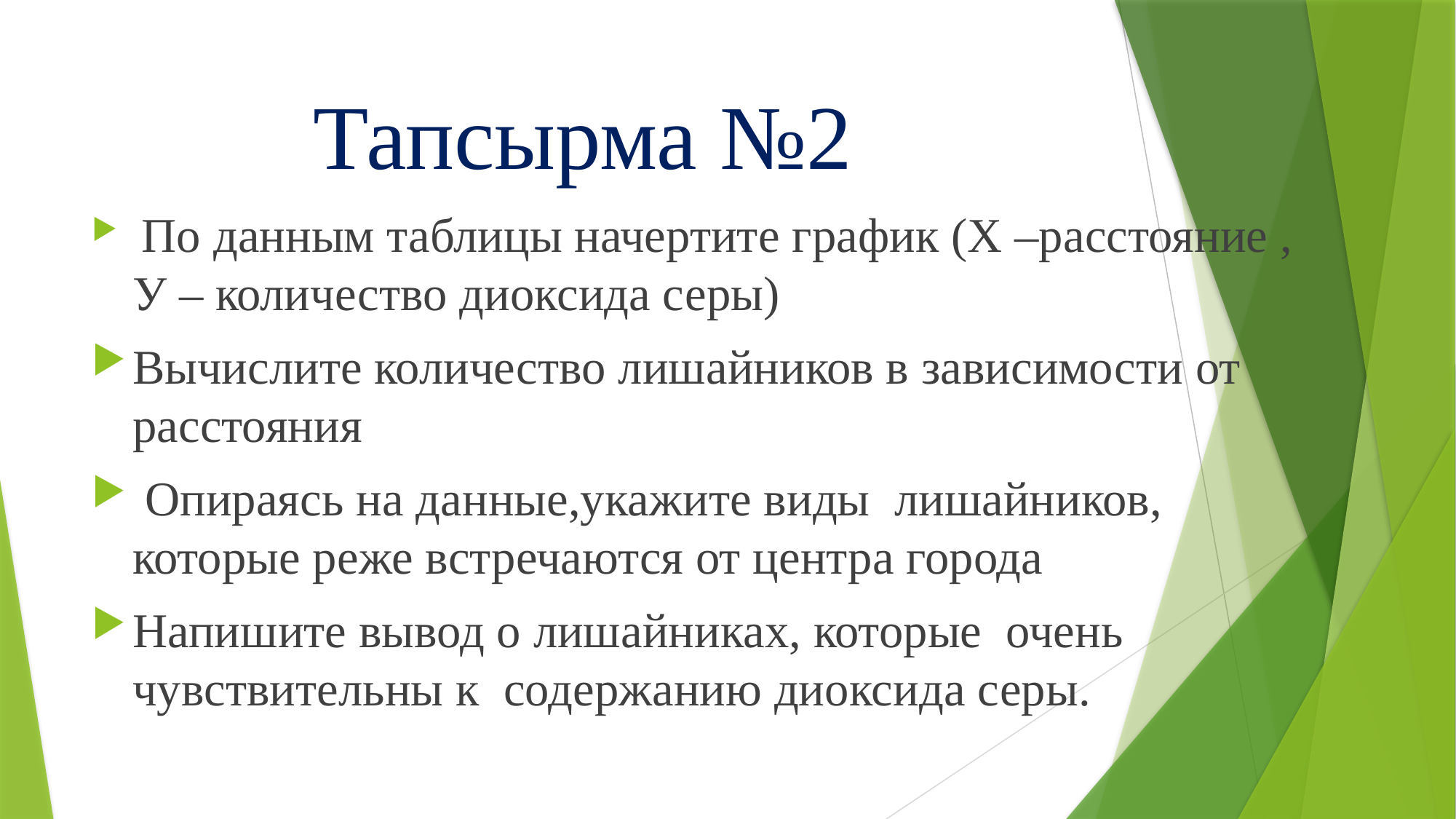

# Тапсырма №2
 По данным таблицы начертите график (Х –расстояние , У – количество диоксида серы)
Вычислите количество лишайников в зависимости от расстояния
 Опираясь на данные,укажите виды  лишайников, которые реже встречаются от центра города
Напишите вывод о лишайниках, которые  очень чувствительны к  содержанию диоксида серы.